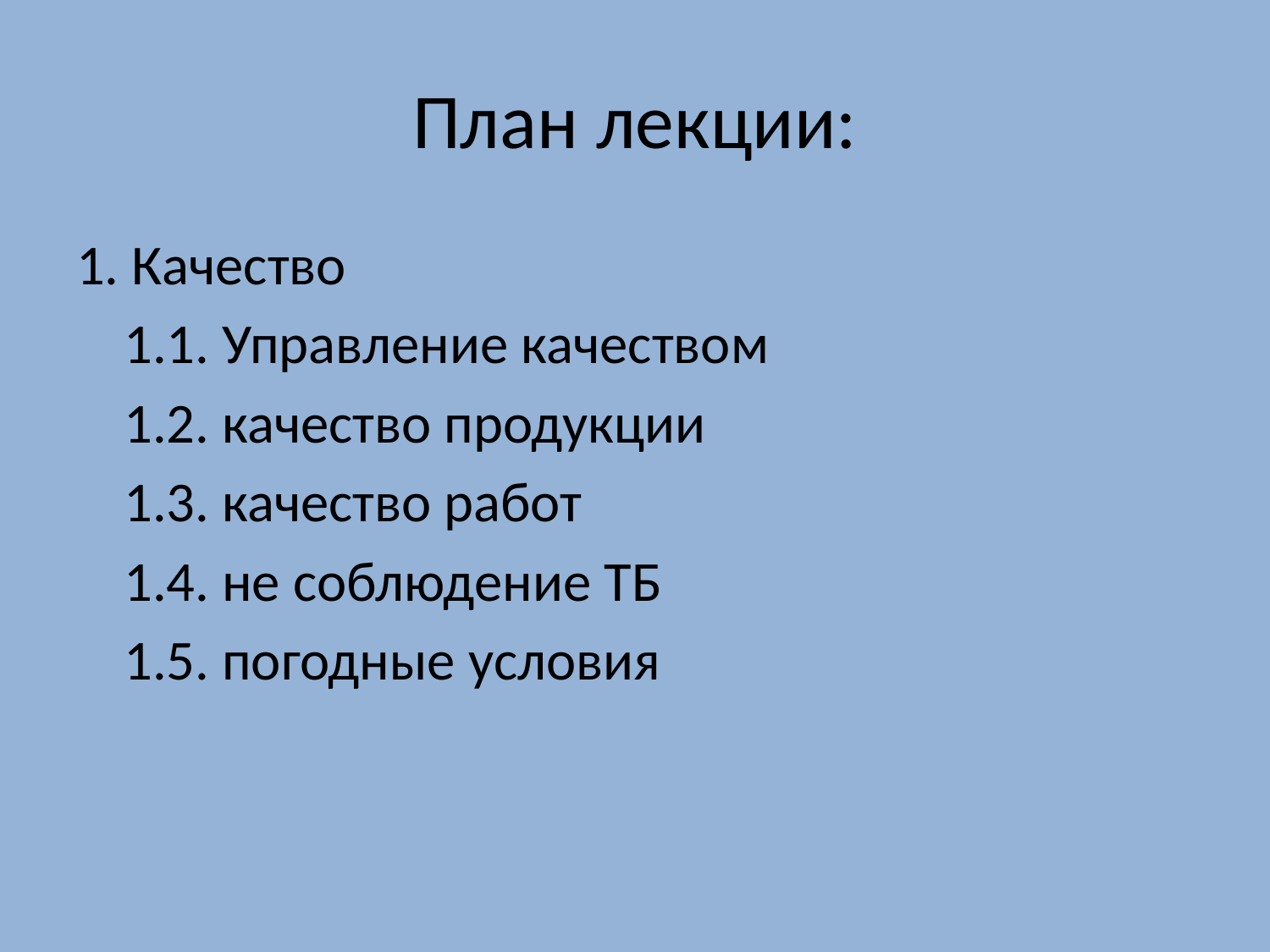

# План лекции:
1. Качество
	1.1. Управление качеством
	1.2. качество продукции
	1.3. качество работ
	1.4. не соблюдение ТБ
	1.5. погодные условия